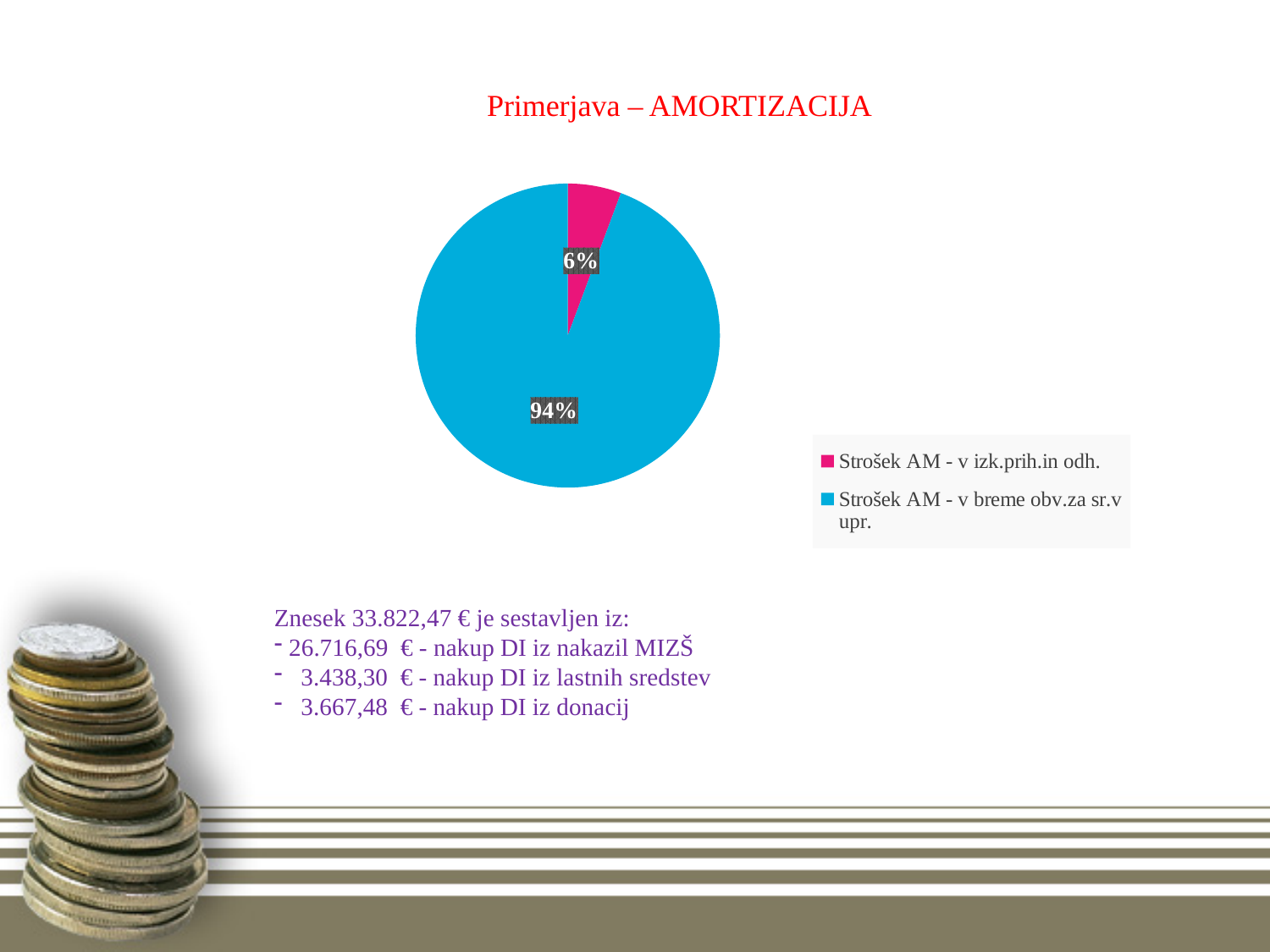

# Primerjava – AMORTIZACIJA

### Chart

| Category | Leto 2019 |
|---|---|
| Strošek AM - v izk.prih.in odh. | 33822.0 |
| Strošek AM - v breme obv.za sr.v upr. | 562006.0 |
Znesek 33.822,47 € je sestavljen iz:
 26.716,69  € - nakup DI iz nakazil MIZŠ
   3.438,30  € - nakup DI iz lastnih sredstev
   3.667,48  € - nakup DI iz donacij